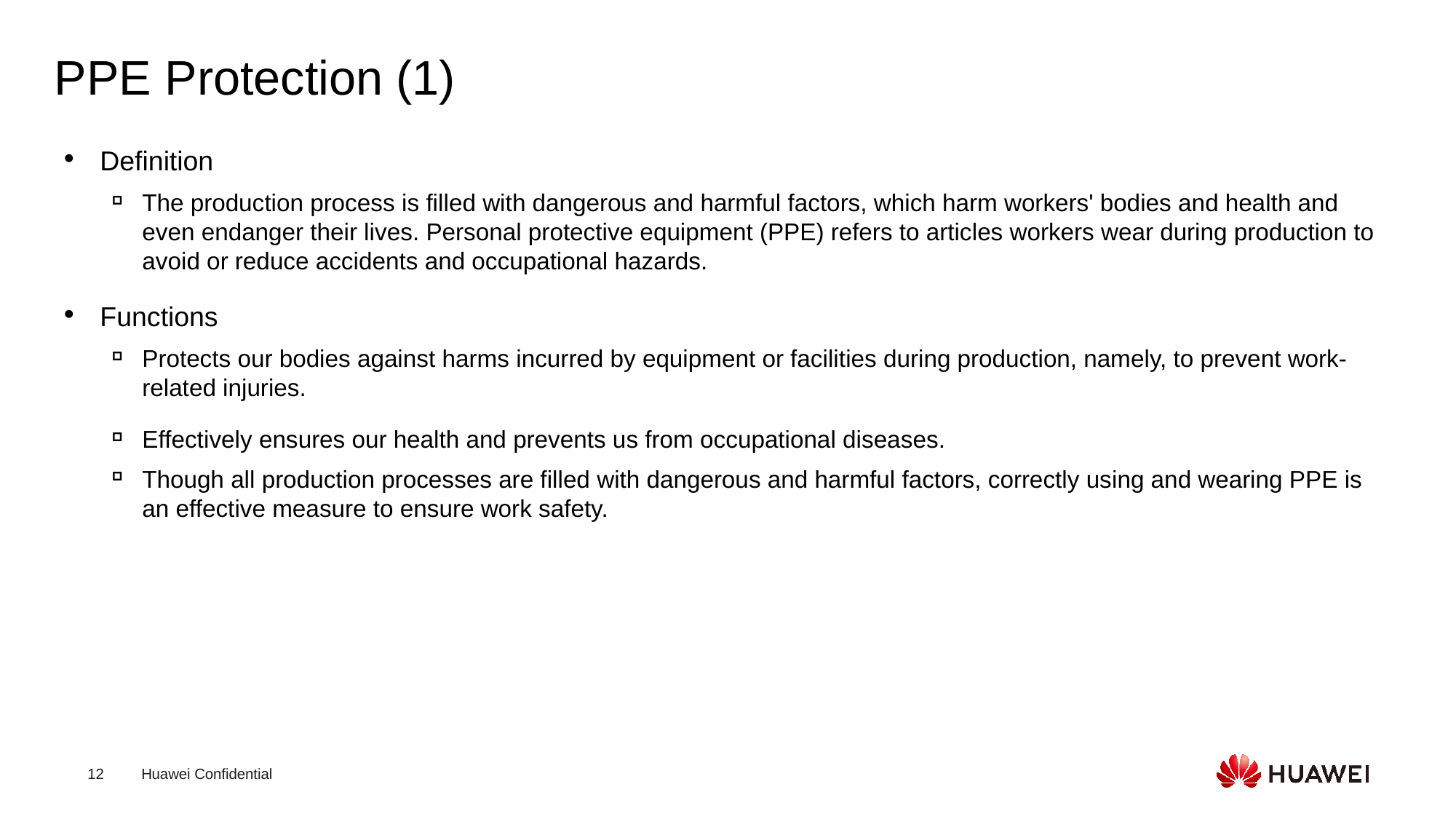

# PPE Protection (1)
Definition
The production process is filled with dangerous and harmful factors, which harm workers' bodies and health and even endanger their lives. Personal protective equipment (PPE) refers to articles workers wear during production to avoid or reduce accidents and occupational hazards.
Functions
Protects our bodies against harms incurred by equipment or facilities during production, namely, to prevent work-related injuries.
Effectively ensures our health and prevents us from occupational diseases.
Though all production processes are filled with dangerous and harmful factors, correctly using and wearing PPE is an effective measure to ensure work safety.